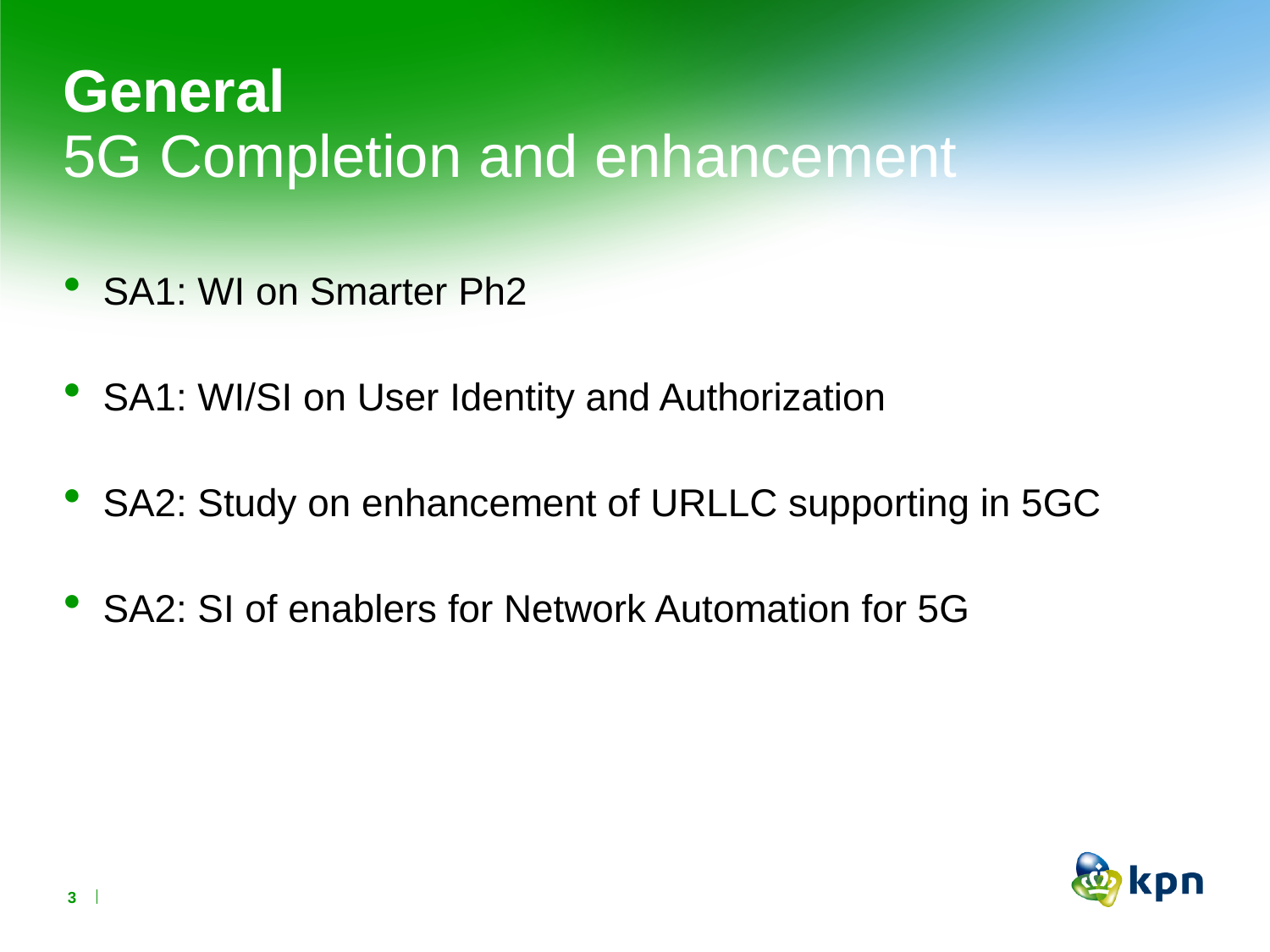

# General
5G Completion and enhancement
SA1: WI on Smarter Ph2

SA1: WI/SI on User Identity and Authorization

SA2: Study on enhancement of URLLC supporting in 5GC

SA2: SI of enablers for Network Automation for 5G

3